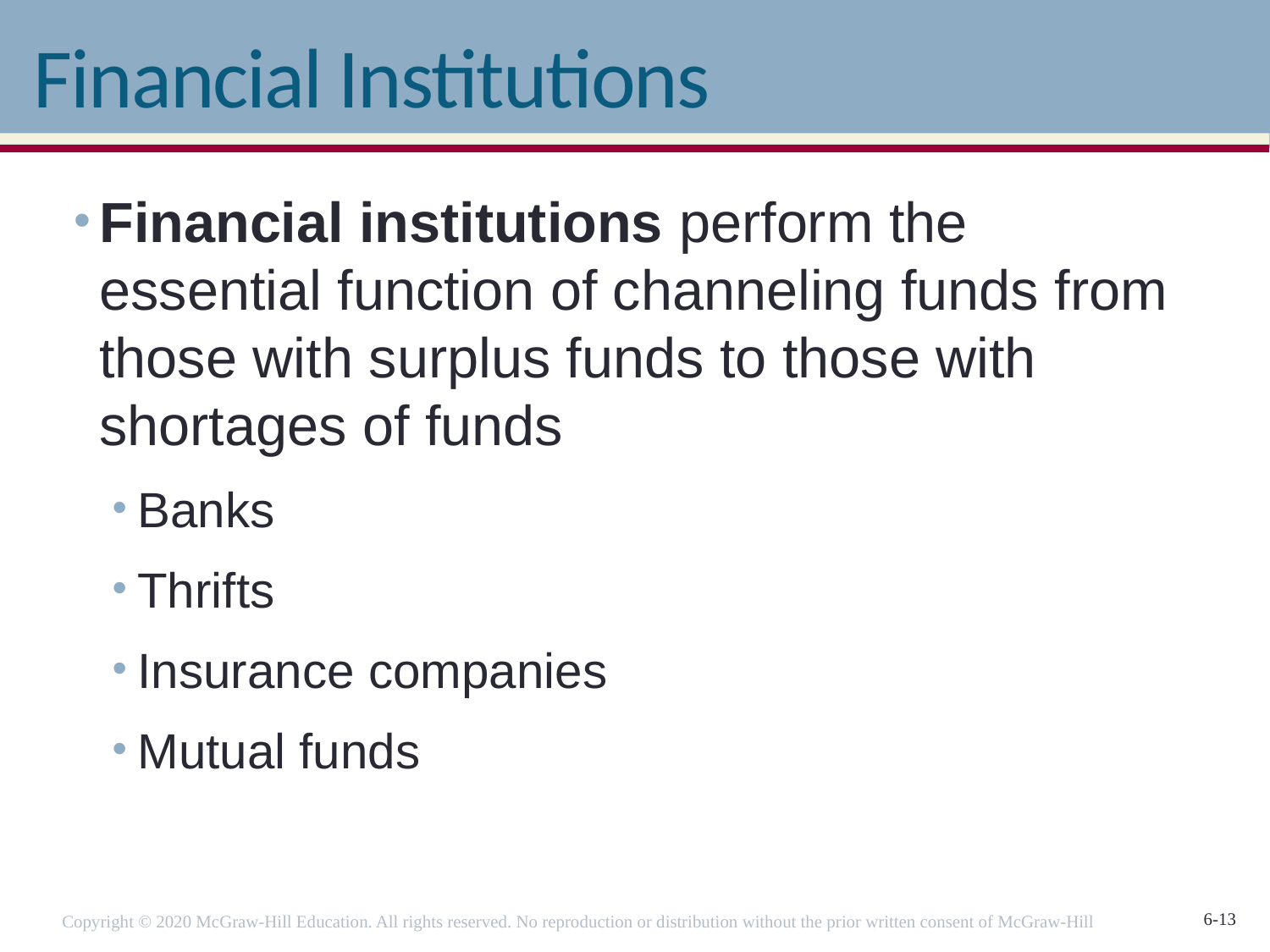

# Financial Institutions
Financial institutions perform the essential function of channeling funds from those with surplus funds to those with shortages of funds
Banks
Thrifts
Insurance companies
Mutual funds
Copyright © 2020 McGraw-Hill Education. All rights reserved. No reproduction or distribution without the prior written consent of McGraw-Hill Education.